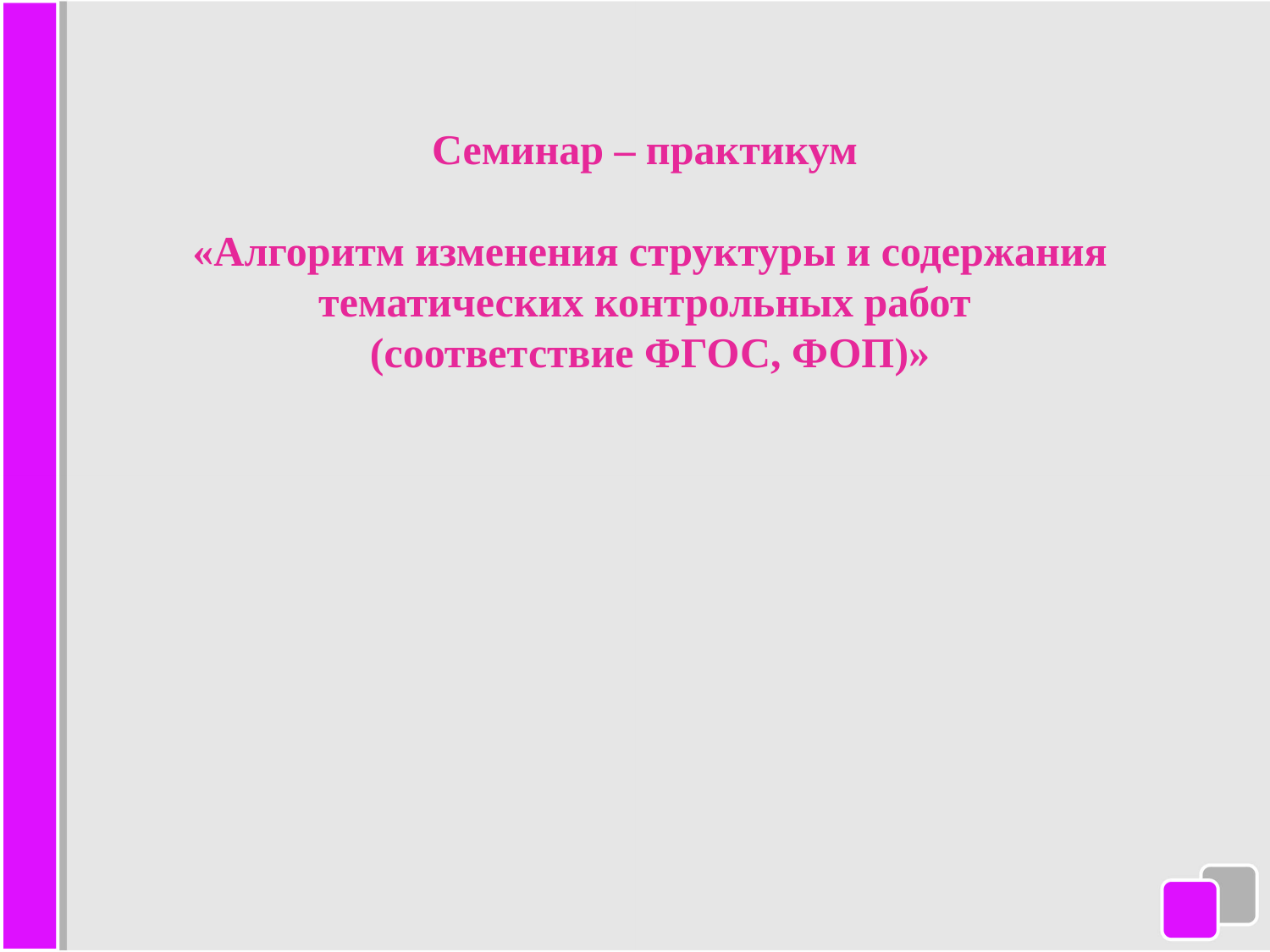

Семинар – практикум

«Алгоритм изменения структуры и содержания тематических контрольных работ
(соответствие ФГОС, ФОП)»